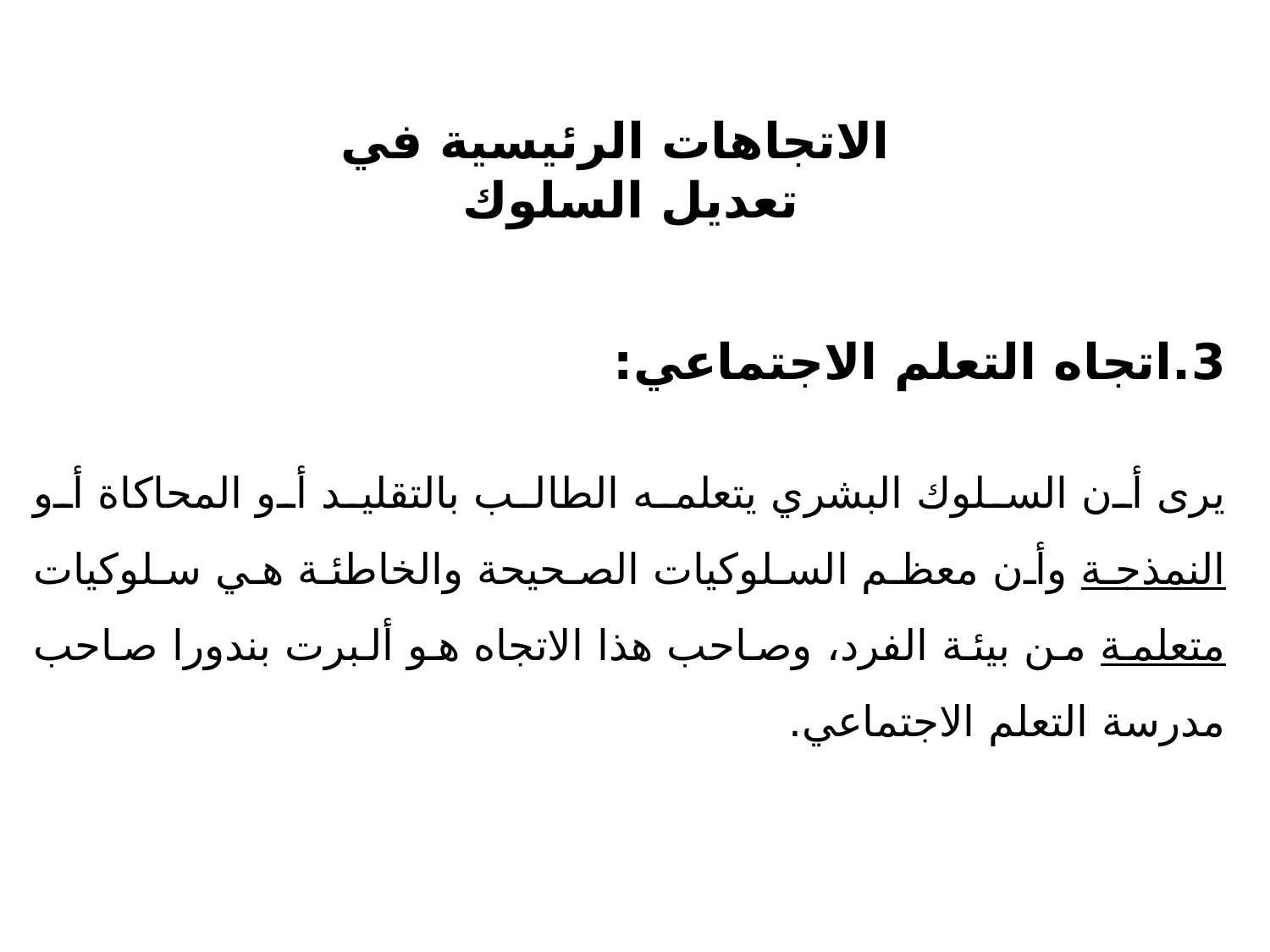

الاتجاهات الرئيسية في  تعديل السلوك
3.اتجاه التعلم الاجتماعي:

يرى أن السلوك البشري يتعلمه الطالب بالتقليد أو المحاكاة أو النمذجة وأن معظم السلوكيات الصحيحة والخاطئة هي سلوكيات متعلمة من بيئة الفرد، وصاحب هذا الاتجاه هو ألبرت بندورا صاحب مدرسة التعلم الاجتماعي.